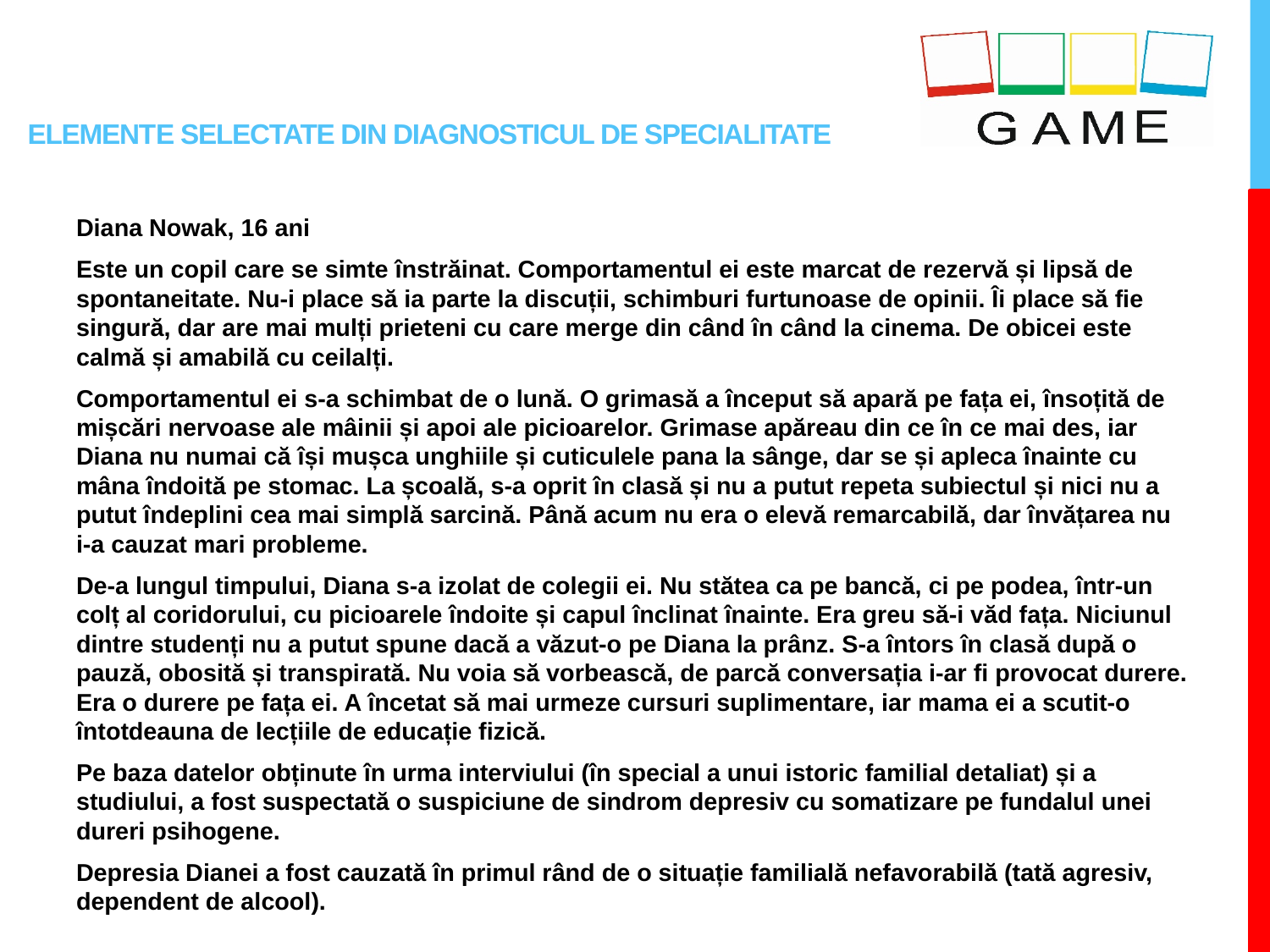

# elementE SELECTATE DIN DIAGNOSTICUL DE SPECIALITATE
Diana Nowak, 16 ani
Este un copil care se simte înstrăinat. Comportamentul ei este marcat de rezervă și lipsă de spontaneitate. Nu-i place să ia parte la discuții, schimburi furtunoase de opinii. Îi place să fie singură, dar are mai mulți prieteni cu care merge din când în când la cinema. De obicei este calmă și amabilă cu ceilalți.
Comportamentul ei s-a schimbat de o lună. O grimasă a început să apară pe fața ei, însoțită de mișcări nervoase ale mâinii și apoi ale picioarelor. Grimase apăreau din ce în ce mai des, iar Diana nu numai că își mușca unghiile și cuticulele pana la sânge, dar se și apleca înainte cu mâna îndoită pe stomac. La școală, s-a oprit în clasă și nu a putut repeta subiectul și nici nu a putut îndeplini cea mai simplă sarcină. Până acum nu era o elevă remarcabilă, dar învățarea nu i-a cauzat mari probleme.
De-a lungul timpului, Diana s-a izolat de colegii ei. Nu stătea ca pe bancă, ci pe podea, într-un colț al coridorului, cu picioarele îndoite și capul înclinat înainte. Era greu să-i văd fața. Niciunul dintre studenți nu a putut spune dacă a văzut-o pe Diana la prânz. S-a întors în clasă după o pauză, obosită și transpirată. Nu voia să vorbească, de parcă conversația i-ar fi provocat durere. Era o durere pe fața ei. A încetat să mai urmeze cursuri suplimentare, iar mama ei a scutit-o întotdeauna de lecțiile de educație fizică.
Pe baza datelor obținute în urma interviului (în special a unui istoric familial detaliat) și a studiului, a fost suspectată o suspiciune de sindrom depresiv cu somatizare pe fundalul unei dureri psihogene.
Depresia Dianei a fost cauzată în primul rând de o situație familială nefavorabilă (tată agresiv, dependent de alcool).